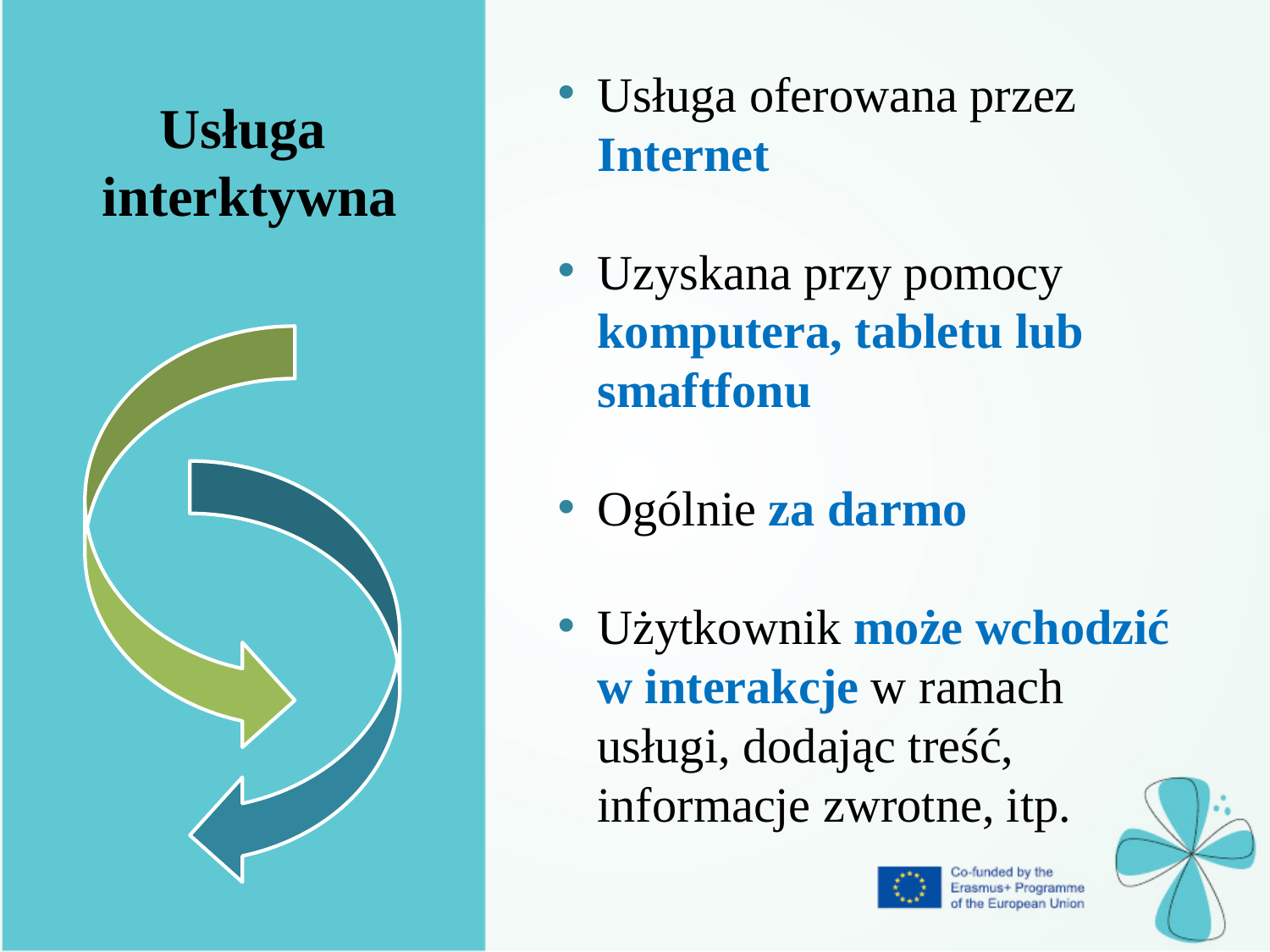

Usługa oferowana przez Internet

Uzyskana przy pomocy komputera, tabletu lub smaftfonu

Ogólnie za darmo

Użytkownik może wchodzić w interakcje w ramach usługi, dodając treść, informacje zwrotne, itp.

Usługa
interktywna